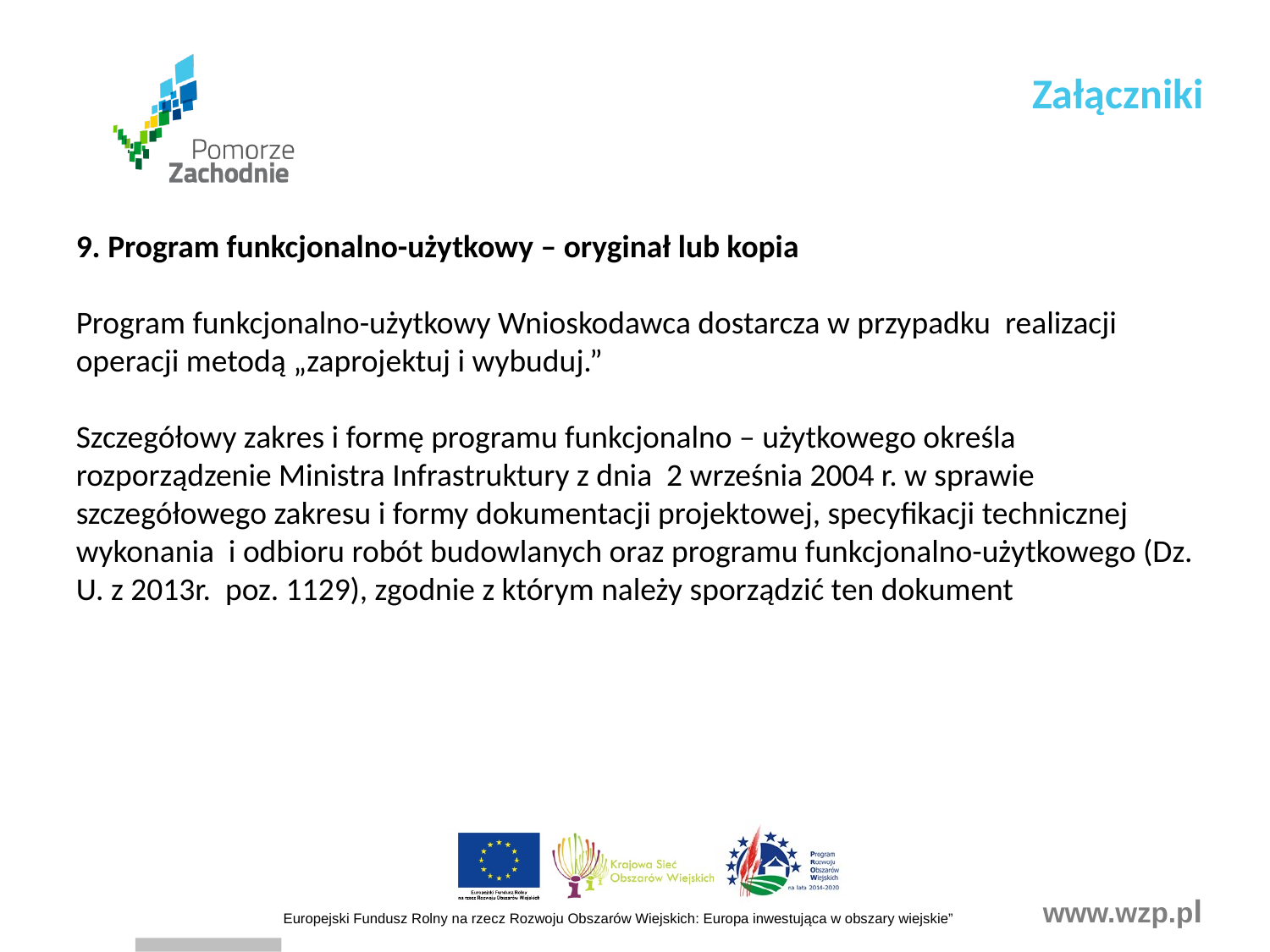

Załączniki
9. Program funkcjonalno-użytkowy – oryginał lub kopia

Program funkcjonalno-użytkowy Wnioskodawca dostarcza w przypadku  realizacji operacji metodą „zaprojektuj i wybuduj.”

Szczegółowy zakres i formę programu funkcjonalno – użytkowego określa rozporządzenie Ministra Infrastruktury z dnia  2 września 2004 r. w sprawie szczegółowego zakresu i formy dokumentacji projektowej, specyfikacji technicznej wykonania  i odbioru robót budowlanych oraz programu funkcjonalno-użytkowego (Dz. U. z 2013r.  poz. 1129), zgodnie z którym należy sporządzić ten dokument